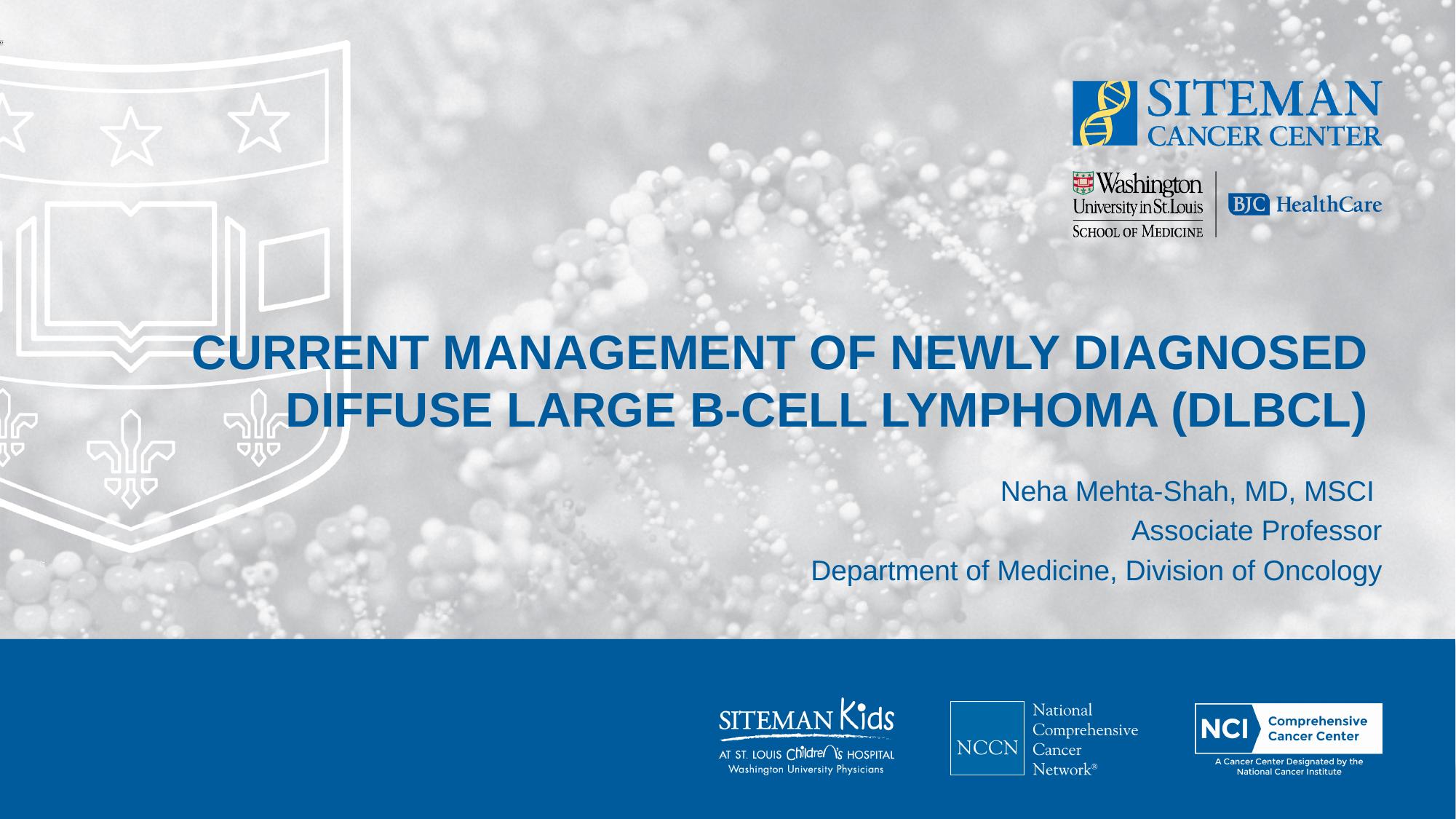

# Current Management of Newly Diagnosed Diffuse Large B-Cell Lymphoma (DLBCL)
Neha Mehta-Shah, MD, MSCI
Associate Professor
Department of Medicine, Division of Oncology